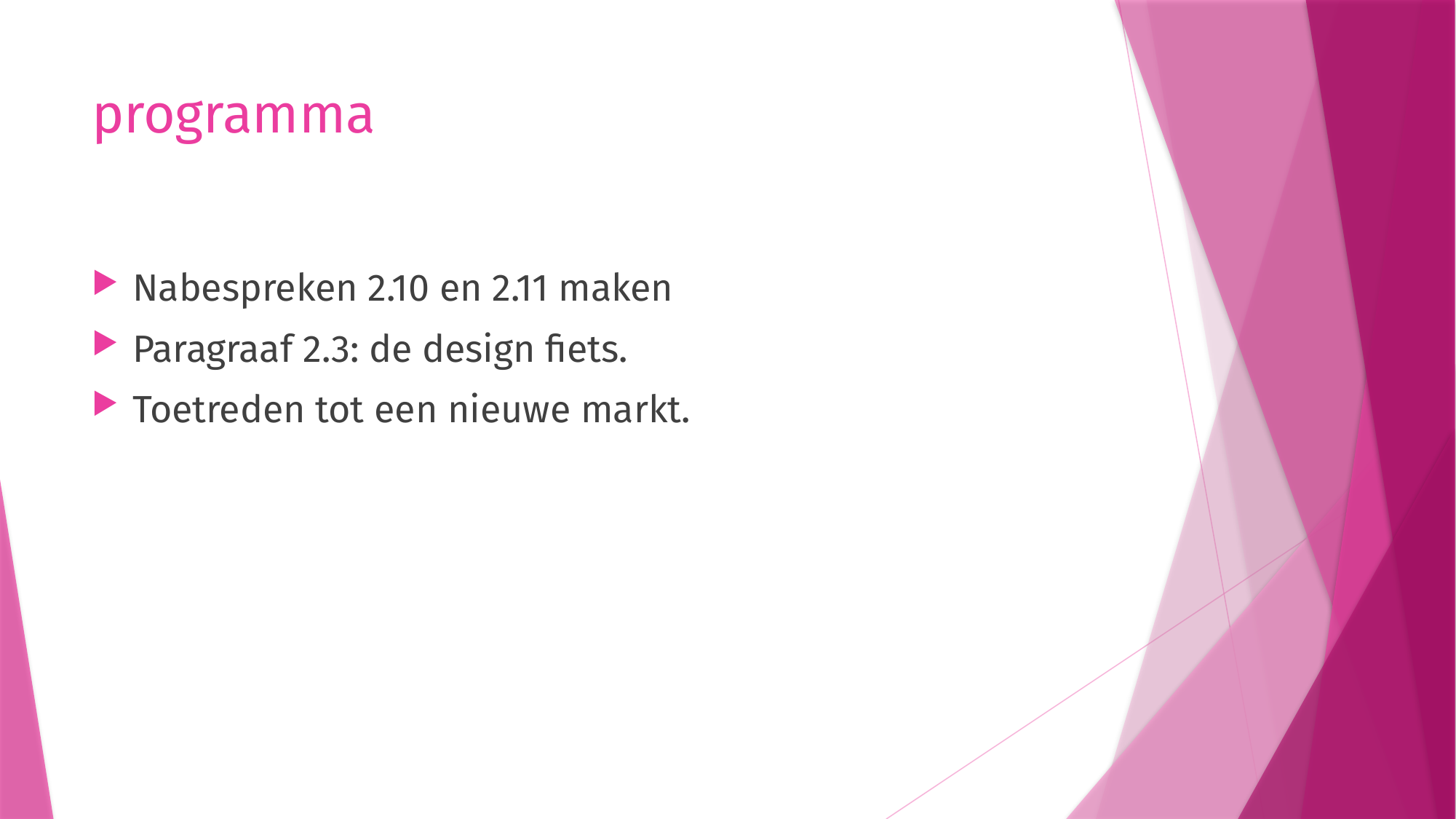

# programma
Nabespreken 2.10 en 2.11 maken
Paragraaf 2.3: de design fiets.
Toetreden tot een nieuwe markt.